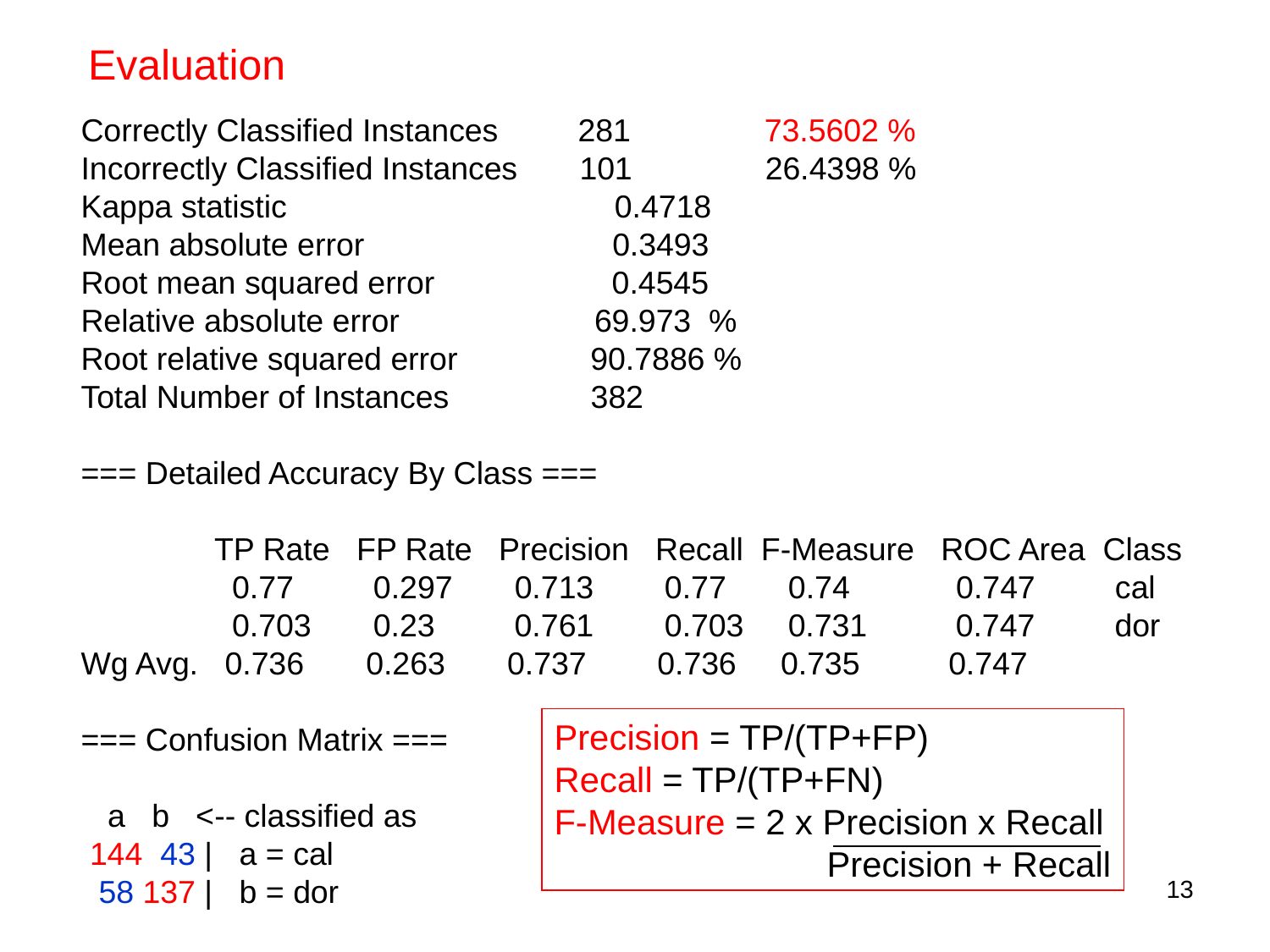

Evaluation

Correctly Classified Instances         281               73.5602 %
Incorrectly Classified Instances       101               26.4398 %
Kappa statistic                                     0.4718
Mean absolute error                            0.3493
Root mean squared error                    0.4545
Relative absolute error                      69.973  %
Root relative squared error               90.7886 %
Total Number of Instances                382

=== Detailed Accuracy By Class ===

               TP Rate   FP Rate   Precision   Recall  F-Measure   ROC Area  Class
                 0.77         0.297       0.713        0.77       0.74            0.747         cal
                 0.703       0.23         0.761        0.703     0.731          0.747         dor
Wg Avg.   0.736       0.263       0.737        0.736     0.735          0.747

=== Confusion Matrix ===

   a   b   <-- classified as
 144  43 |   a = cal
  58 137 |   b = dor
Precision = TP/(TP+FP)
Recall = TP/(TP+FN)
F-Measure = 2 x Precision x Recall
                            Precision + Recall
13